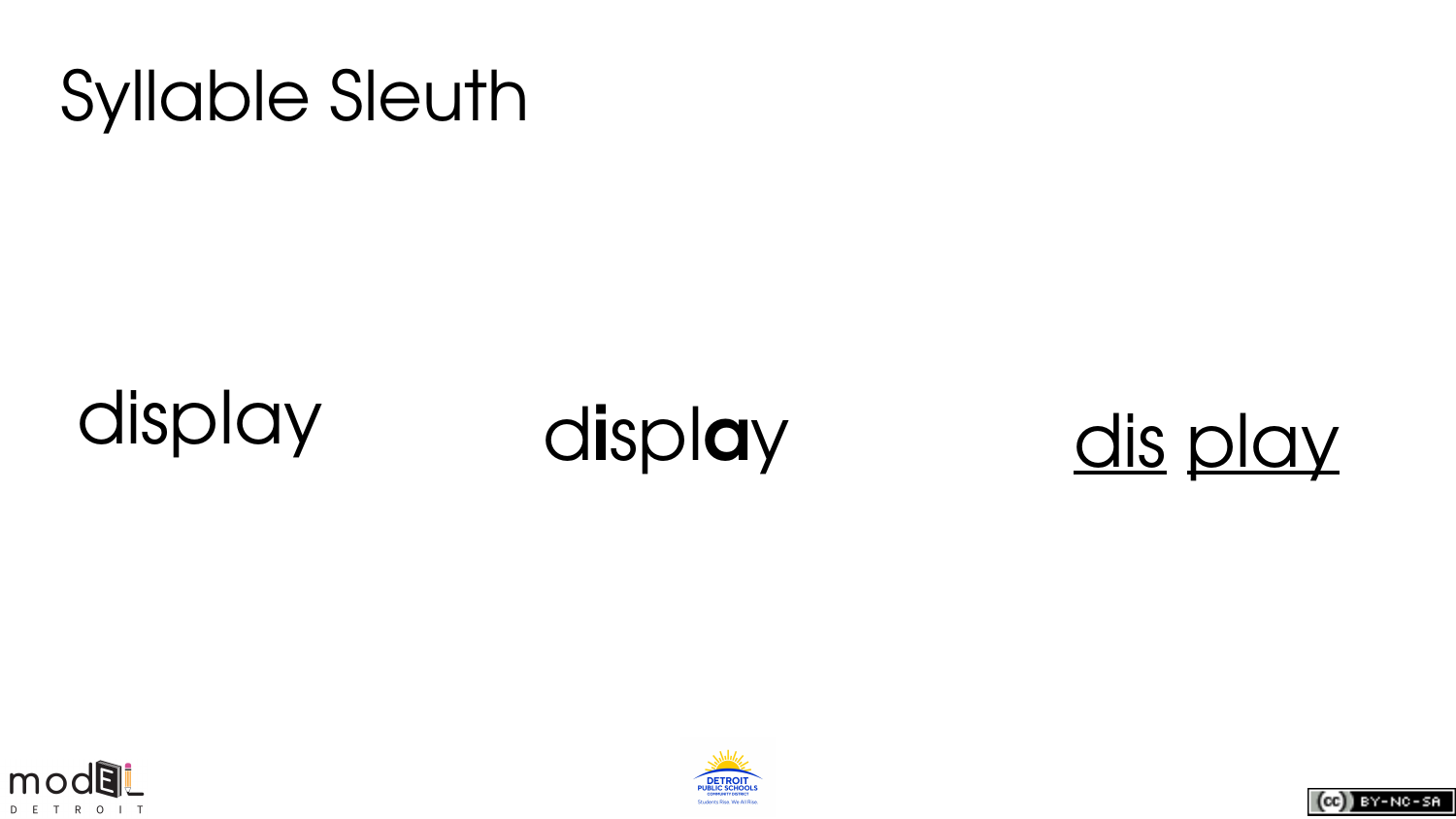

# Syllable Sleuth

 display

display

dis play